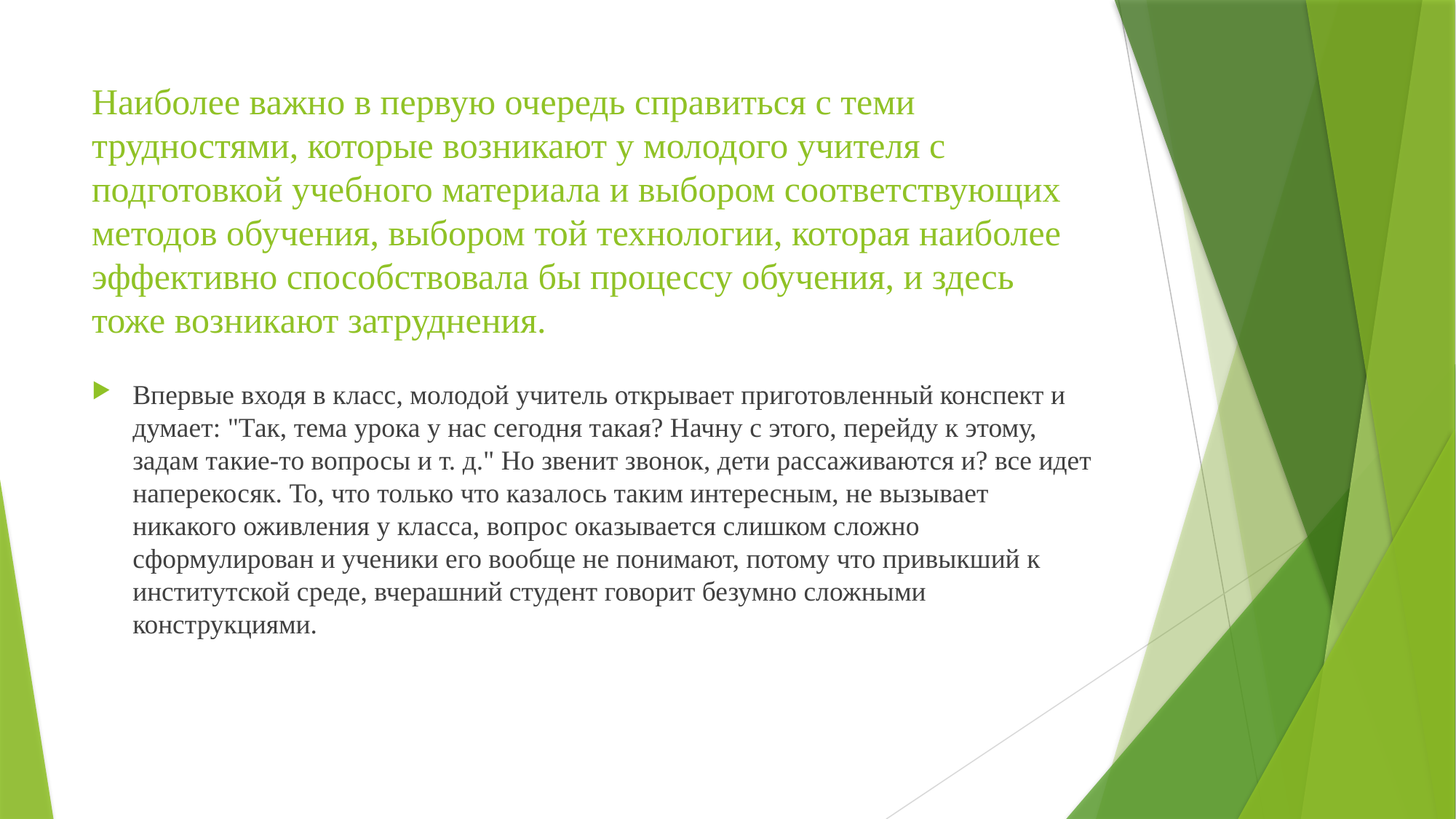

# Наиболее важно в первую очередь справиться с теми трудностями, которые возникают у молодого учителя с подготовкой учебного материала и выбором соответствующих методов обучения, выбором той технологии, которая наиболее эффективно способствовала бы процессу обучения, и здесь тоже возникают затруднения.
Впервые входя в класс, молодой учитель открывает приготовленный конспект и думает: "Так, тема урока у нас сегодня такая? Начну с этого, перейду к этому, задам такие-то вопросы и т. д." Но звенит звонок, дети рассаживаются и? все идет наперекосяк. То, что только что казалось таким интересным, не вызывает никакого оживления у класса, вопрос оказывается слишком сложно сформулирован и ученики его вообще не понимают, потому что привыкший к институтской среде, вчерашний студент говорит безумно сложными конструкциями.